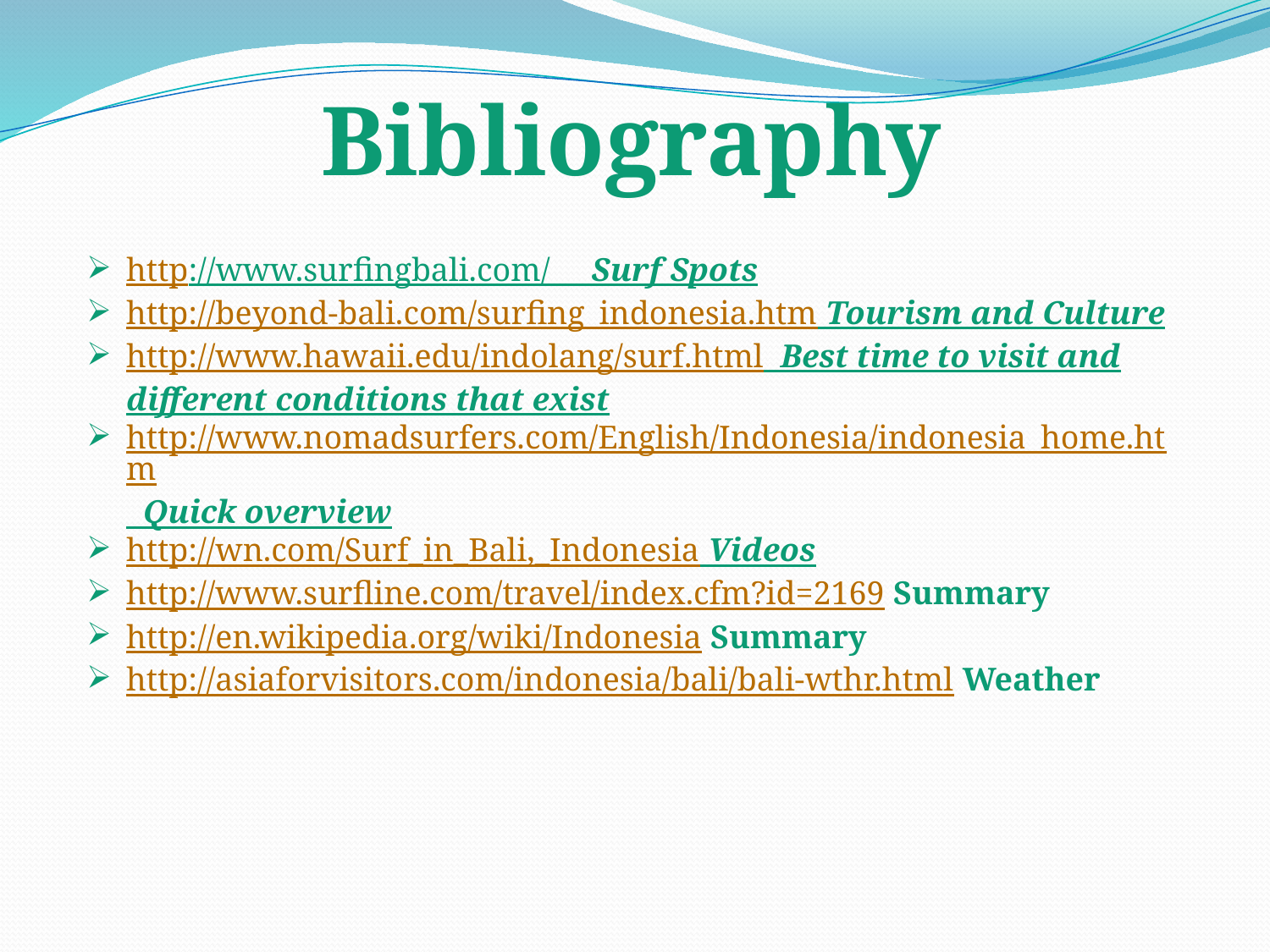

Bibliography
http://www.surfingbali.com/     Surf Spots
http://beyond-bali.com/surfing_indonesia.htm Tourism and Culture
http://www.hawaii.edu/indolang/surf.html  Best time to visit and different conditions that exist
http://www.nomadsurfers.com/English/Indonesia/indonesia_home.htm  Quick overview
http://wn.com/Surf_in_Bali,_Indonesia Videos
http://www.surfline.com/travel/index.cfm?id=2169 Summary
http://en.wikipedia.org/wiki/Indonesia Summary
http://asiaforvisitors.com/indonesia/bali/bali-wthr.html Weather